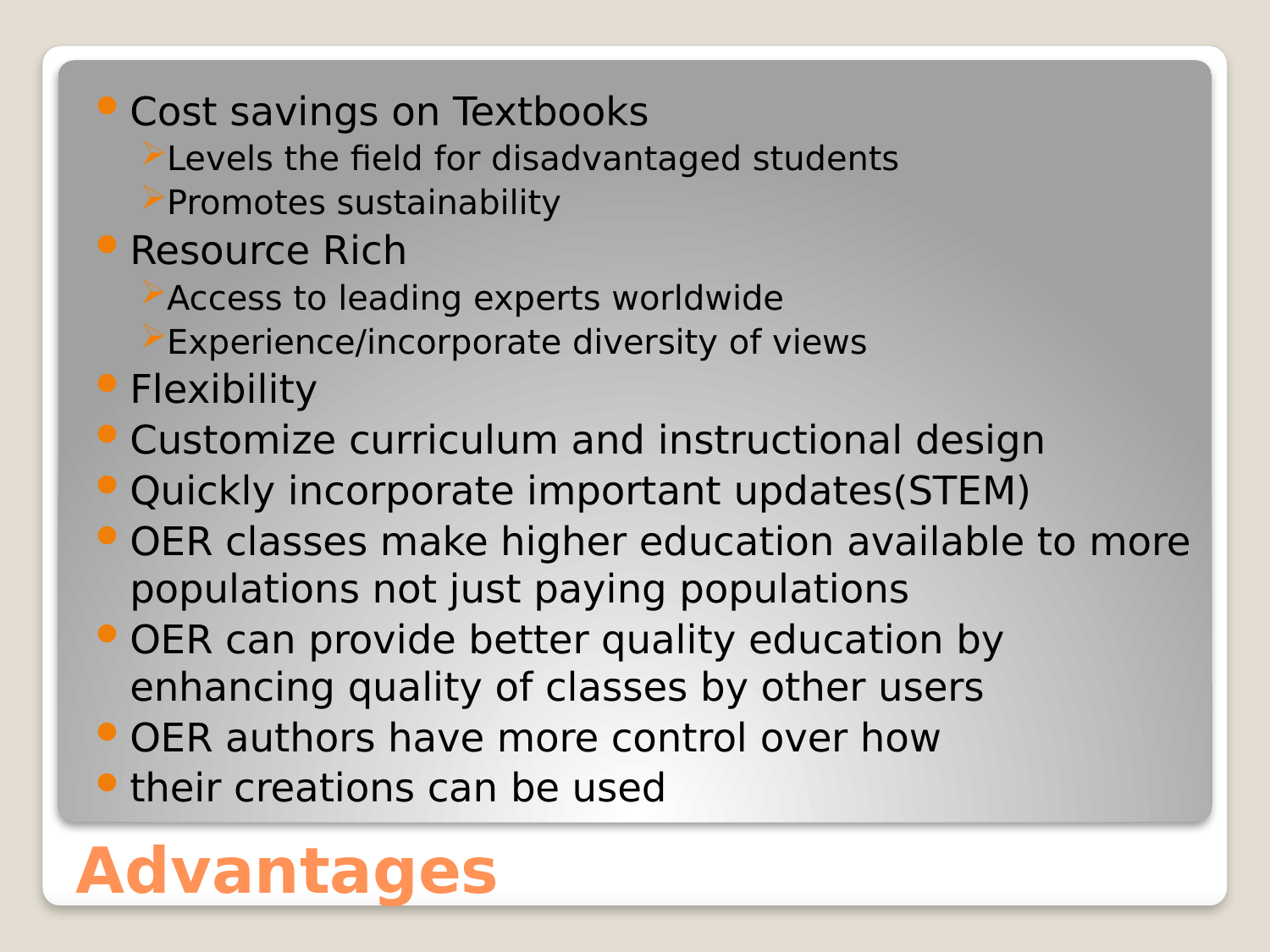

Cost savings on Textbooks
Levels the field for disadvantaged students
Promotes sustainability
Resource Rich
Access to leading experts worldwide
Experience/incorporate diversity of views
Flexibility
Customize curriculum and instructional design
Quickly incorporate important updates(STEM)
OER classes make higher education available to more populations not just paying populations
OER can provide better quality education by enhancing quality of classes by other users
OER authors have more control over how
their creations can be used

# Advantages